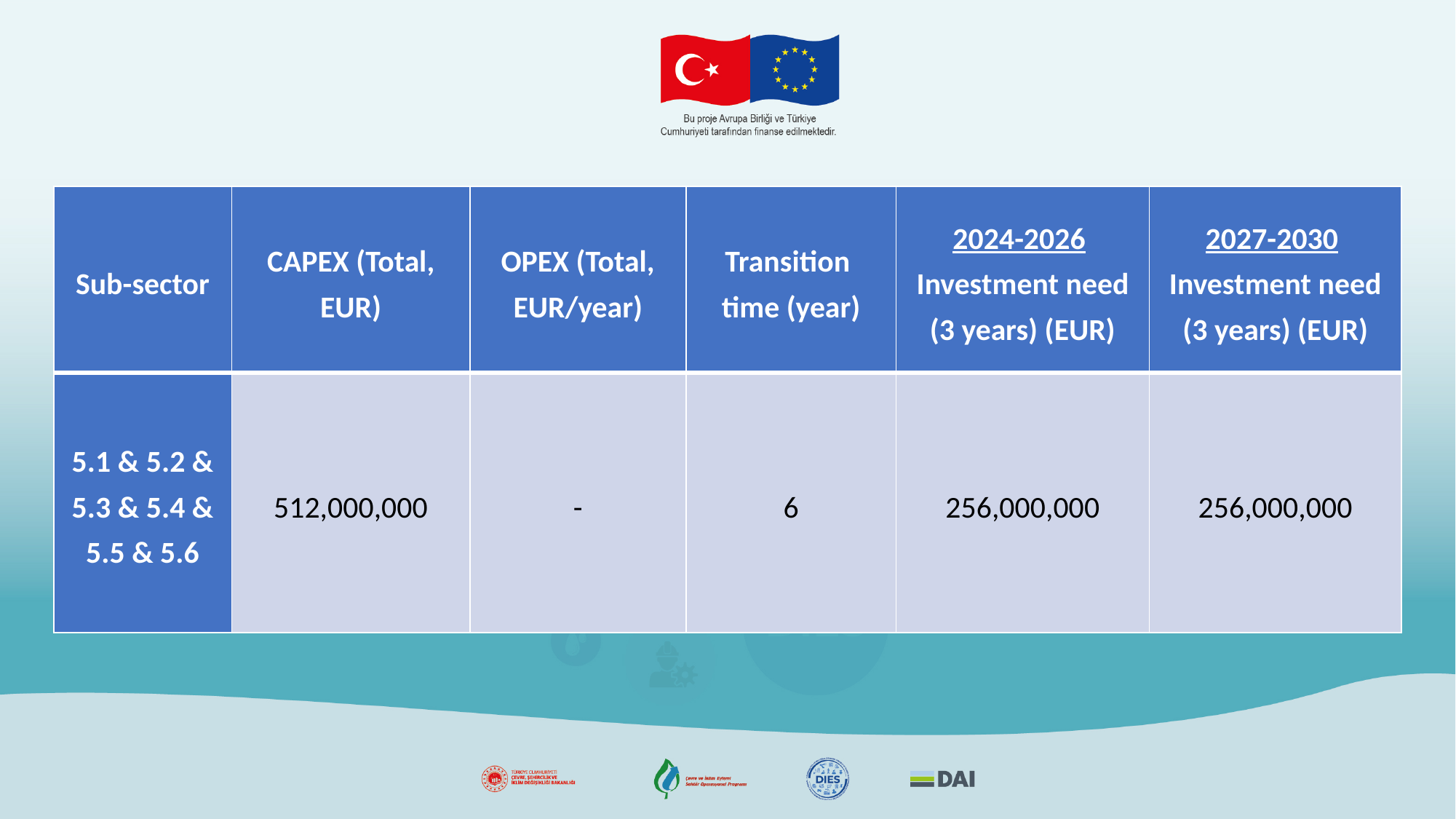

| Sub-sector | CAPEX (Total, EUR) | OPEX (Total, EUR/year) | Transition time (year) | 2024-2026  Investment need (3 years) (EUR) | 2027-2030  Investment need (3 years) (EUR) |
| --- | --- | --- | --- | --- | --- |
| 5.1 & 5.2 & 5.3 & 5.4 & 5.5 & 5.6 | 512,000,000 | - | 6 | 256,000,000 | 256,000,000 |